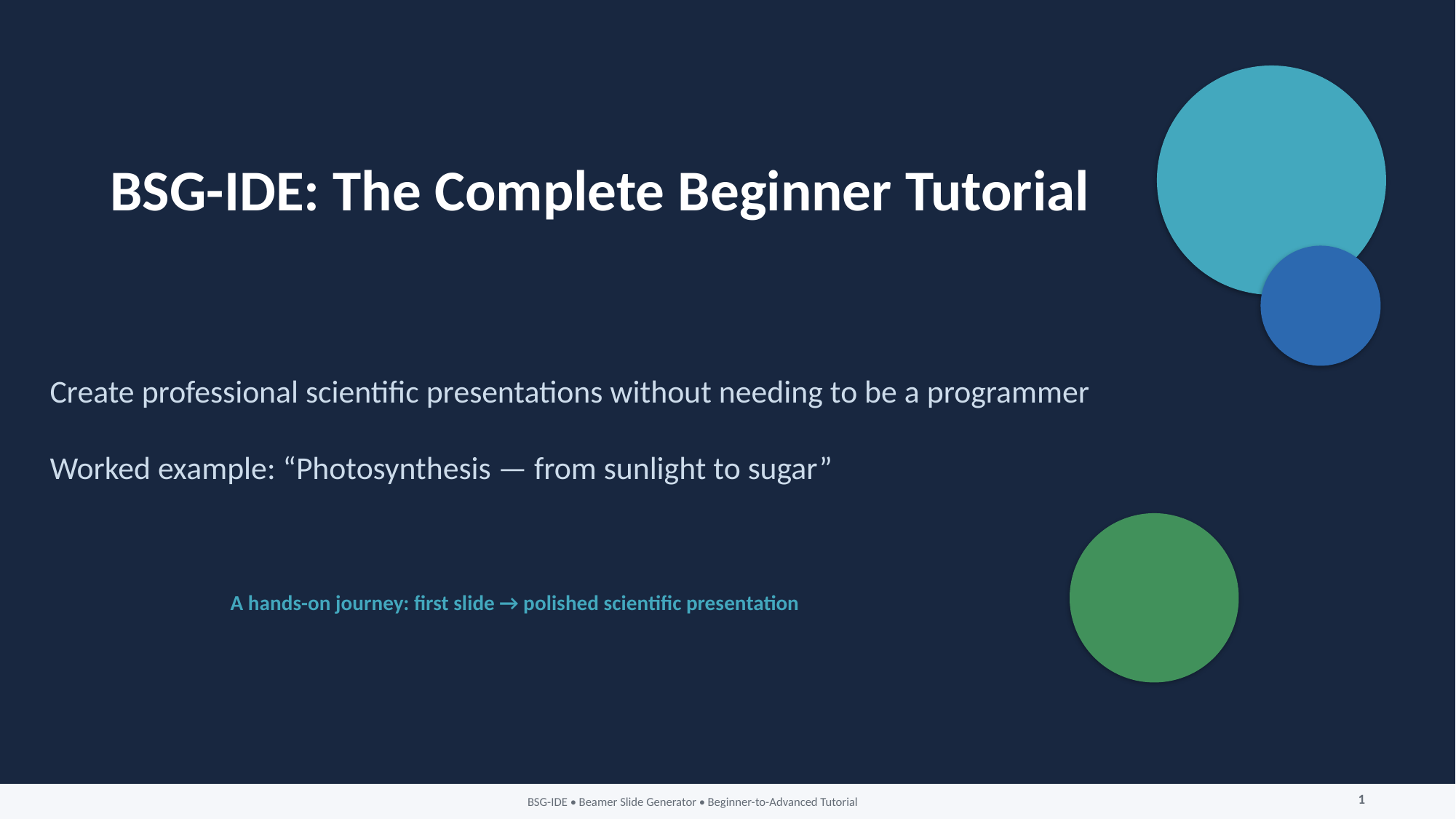

BSG-IDE: The Complete Beginner Tutorial

Create professional scientific presentations without needing to be a programmer
Worked example: “Photosynthesis — from sunlight to sugar”

A hands-on journey: first slide → polished scientific presentation

1
BSG-IDE • Beamer Slide Generator • Beginner-to-Advanced Tutorial